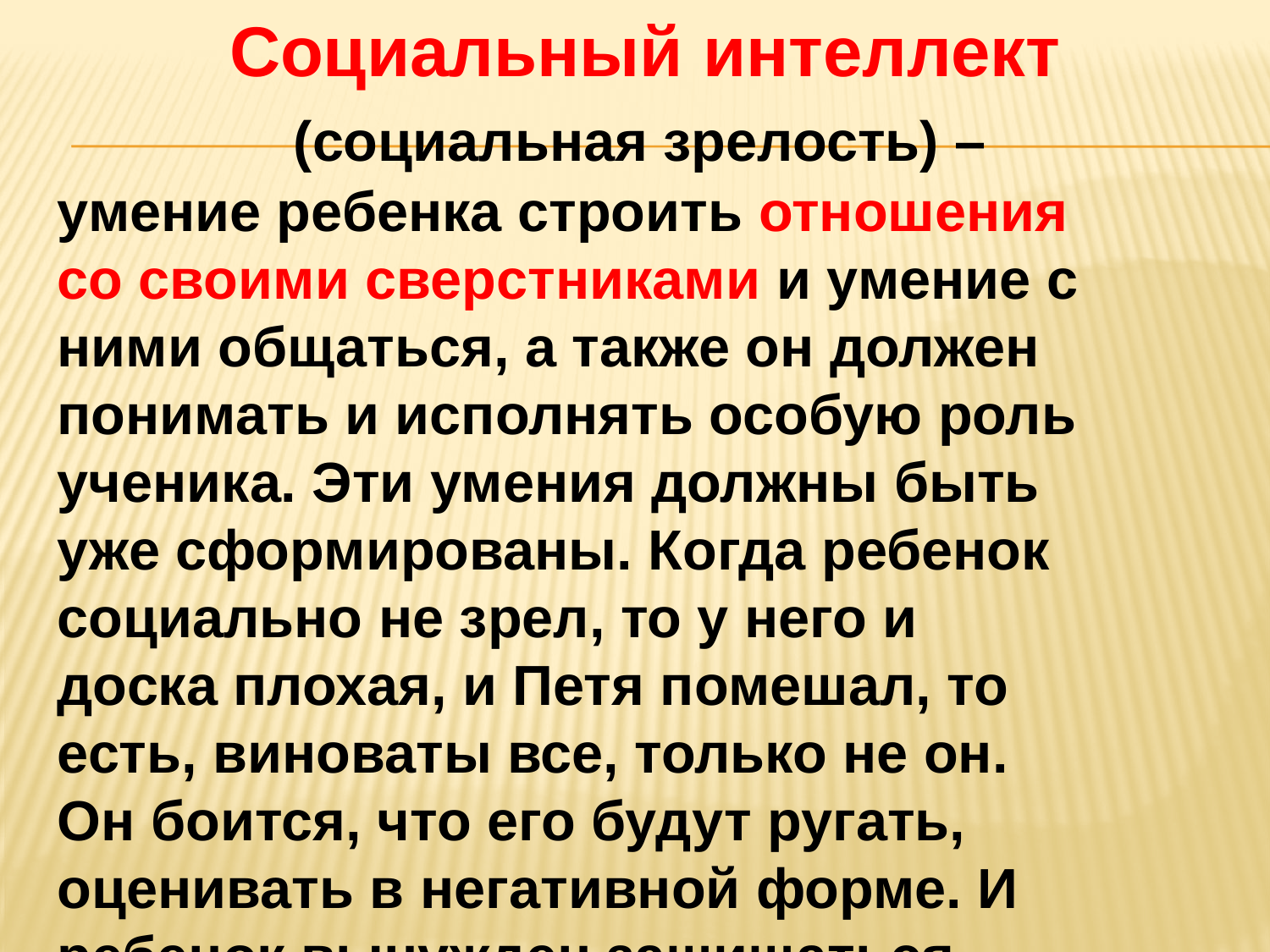

Социальный интеллект              (социальная зрелость) – умение ребенка строить отношения со своими сверстниками и умение с ними общаться, а также он должен понимать и исполнять особую роль ученика. Эти умения должны быть уже сформированы. Когда ребенок социально не зрел, то у него и доска плохая, и Петя помешал, то есть, виноваты все, только не он. Он боится, что его будут ругать, оценивать в негативной форме. И ребенок вынужден защищаться.